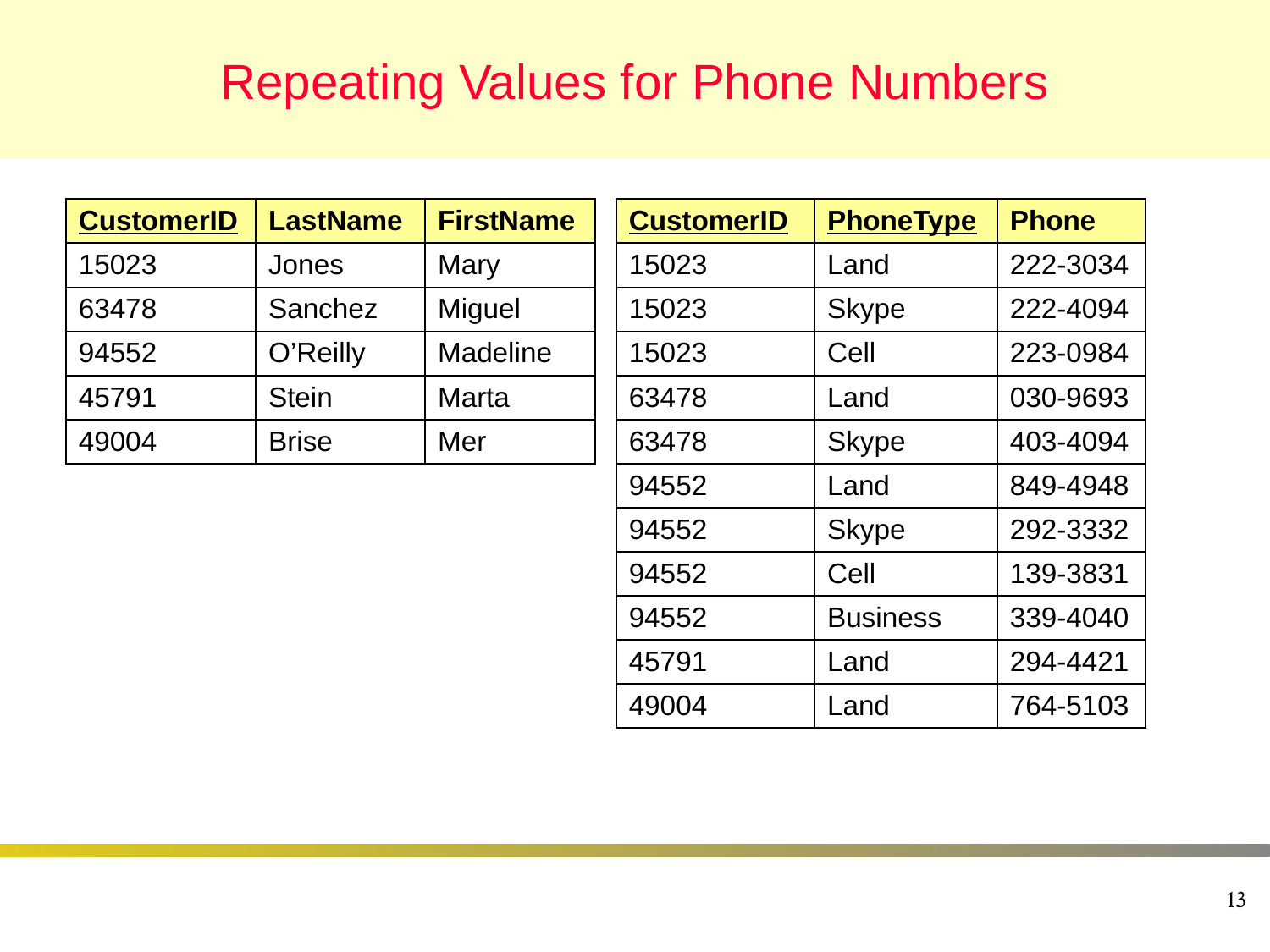

# Repeating Values for Phone Numbers
| CustomerID | LastName | FirstName |
| --- | --- | --- |
| 15023 | Jones | Mary |
| 63478 | Sanchez | Miguel |
| 94552 | O’Reilly | Madeline |
| 45791 | Stein | Marta |
| 49004 | Brise | Mer |
| CustomerID | PhoneType | Phone |
| --- | --- | --- |
| 15023 | Land | 222-3034 |
| 15023 | Skype | 222-4094 |
| 15023 | Cell | 223-0984 |
| 63478 | Land | 030-9693 |
| 63478 | Skype | 403-4094 |
| 94552 | Land | 849-4948 |
| 94552 | Skype | 292-3332 |
| 94552 | Cell | 139-3831 |
| 94552 | Business | 339-4040 |
| 45791 | Land | 294-4421 |
| 49004 | Land | 764-5103 |
13